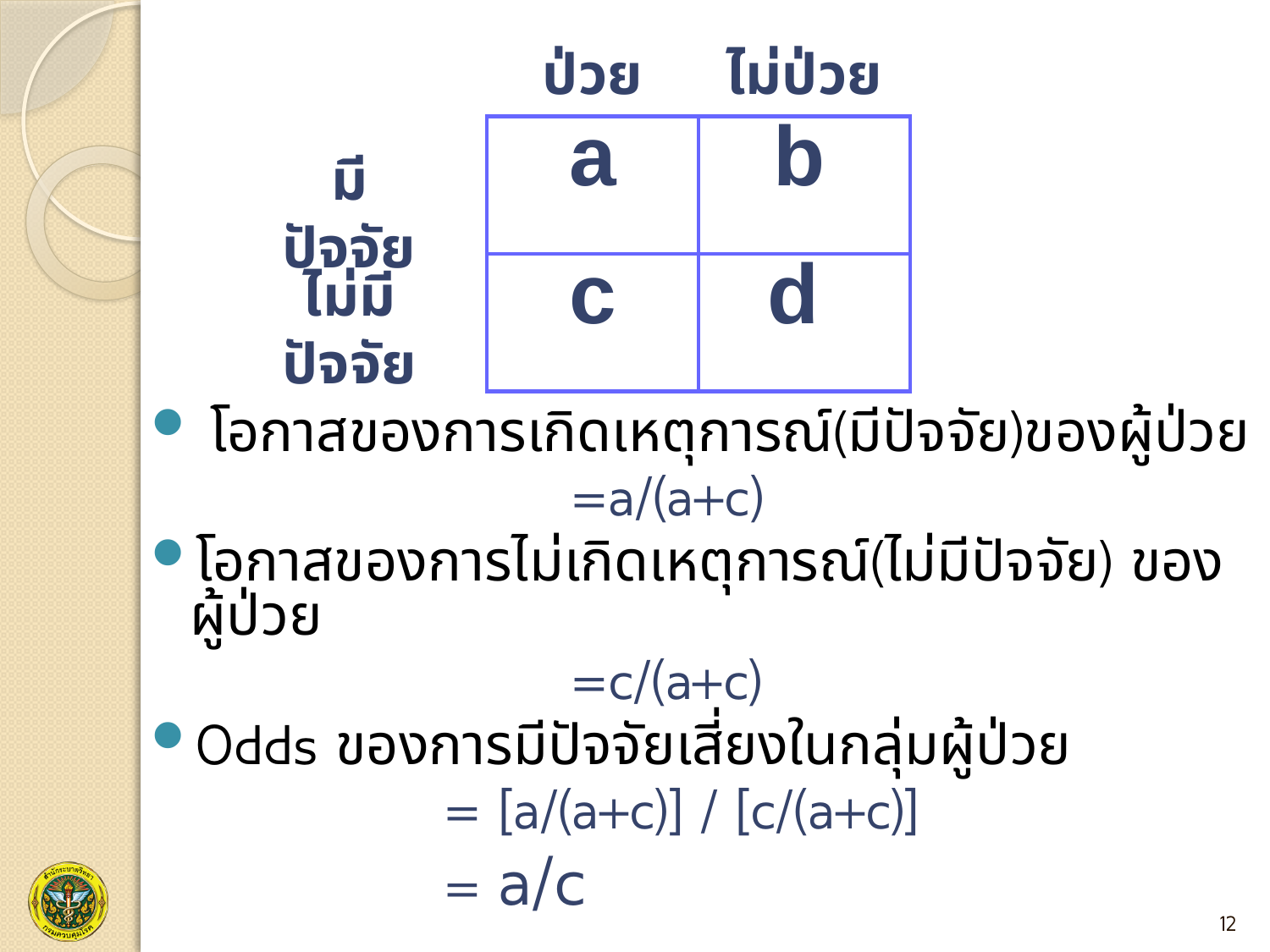

ป่วย
ไม่ป่วย
a
b

มีปัจจัย
c
d
ไม่มีปัจจัย
 โอกาสของการเกิดเหตุการณ์(มีปัจจัย)ของผู้ป่วย
				=a/(a+c)
โอกาสของการไม่เกิดเหตุการณ์(ไม่มีปัจจัย) ของผู้ป่วย
				=c/(a+c)
Odds ของการมีปัจจัยเสี่ยงในกลุ่มผู้ป่วย
			= [a/(a+c)] / [c/(a+c)]
			= a/c
12